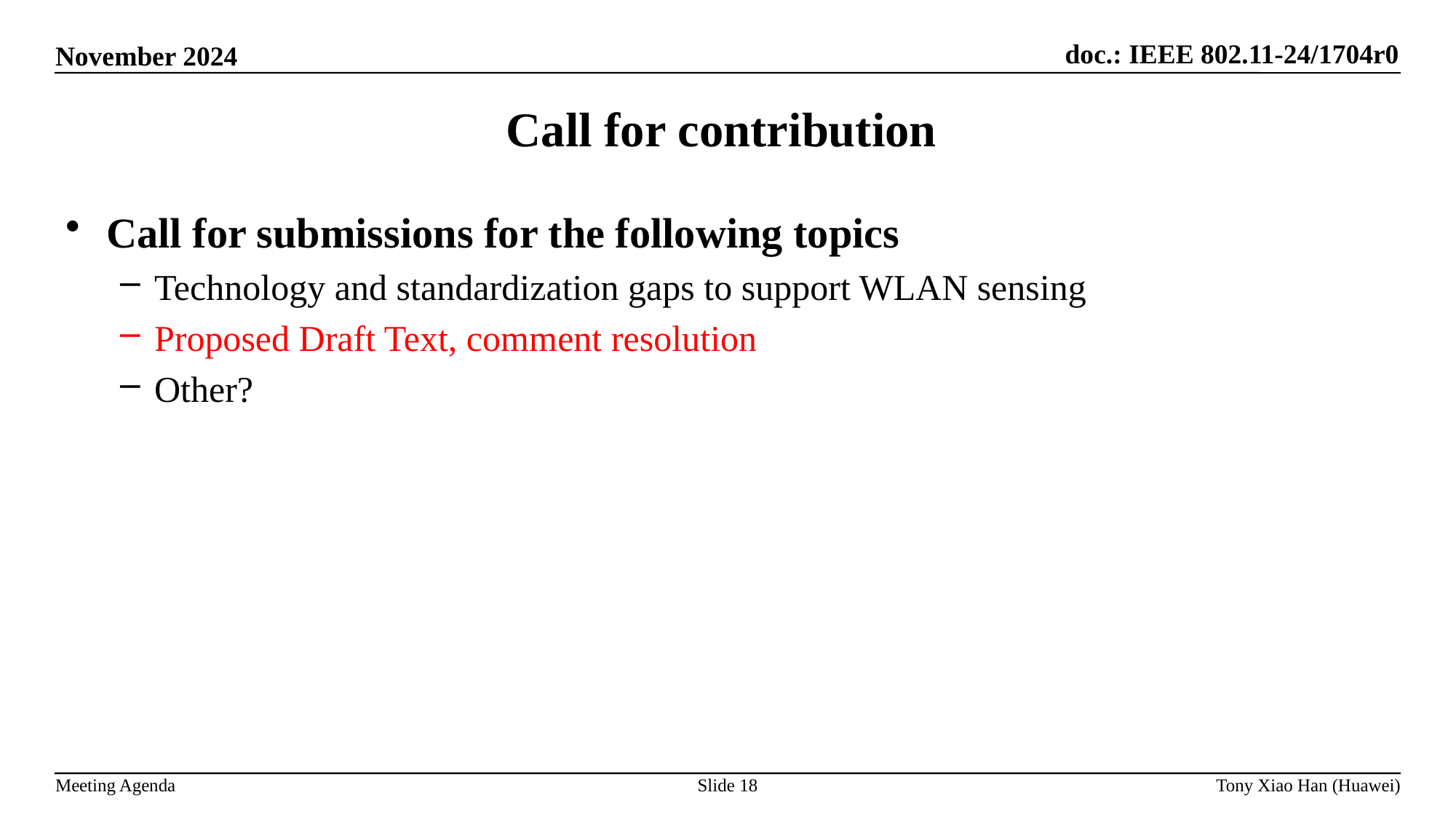

Call for contribution
Call for submissions for the following topics
Technology and standardization gaps to support WLAN sensing
Proposed Draft Text, comment resolution
Other?